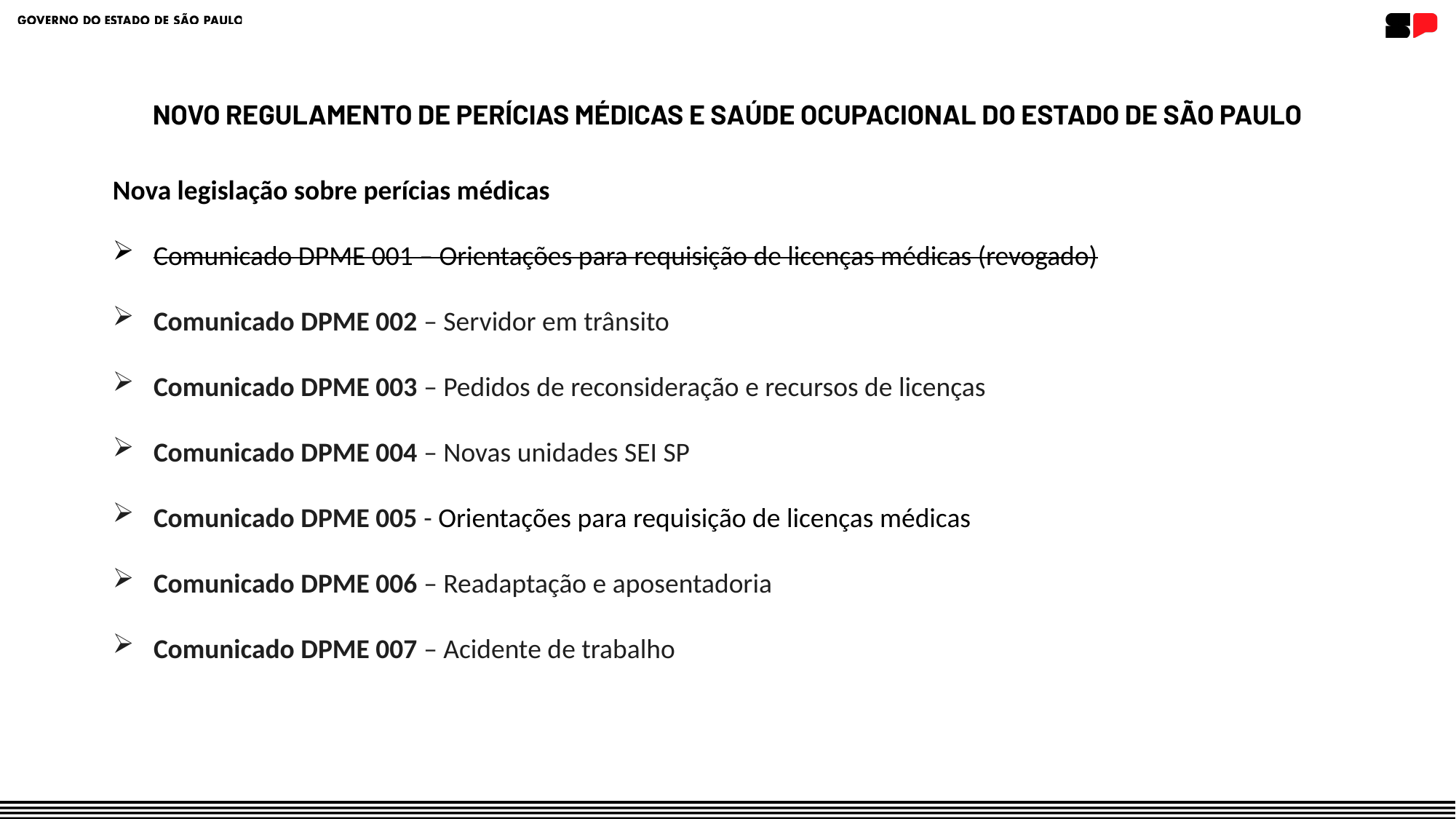

NOVO REGULAMENTO DE PERÍCIAS MÉDICAS E SAÚDE OCUPACIONAL DO ESTADO DE SÃO PAULO

Nova legislação sobre perícias médicas

Comunicado DPME 001 – Orientações para requisição de licenças médicas (revogado)

Comunicado DPME 002 – Servidor em trânsito

Comunicado DPME 003 – Pedidos de reconsideração e recursos de licenças

Comunicado DPME 004 – Novas unidades SEI SP

Comunicado DPME 005 - Orientações para requisição de licenças médicas

Comunicado DPME 006 – Readaptação e aposentadoria

Comunicado DPME 007 – Acidente de trabalho